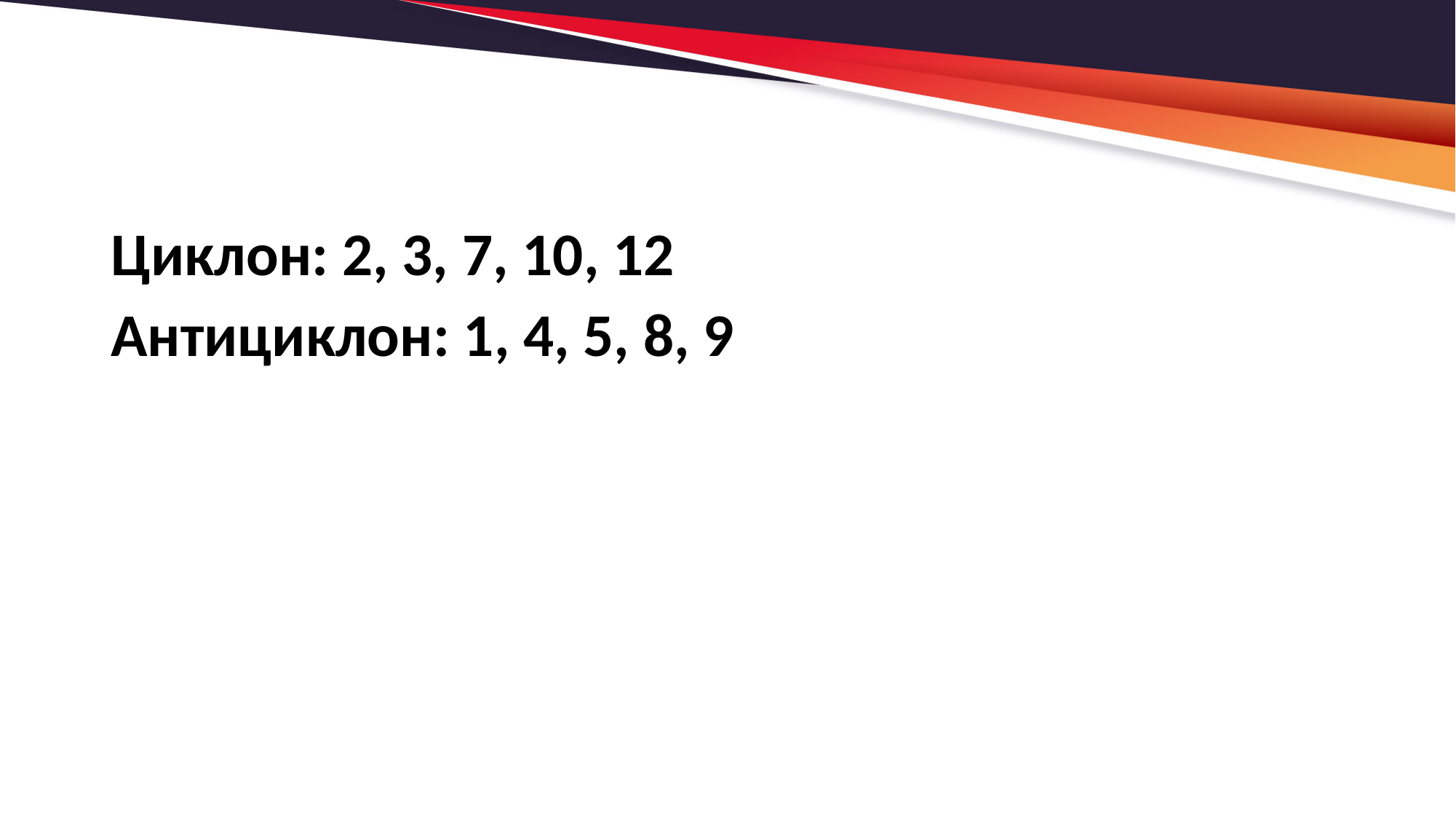

#
Циклон: 2, 3, 7, 10, 12
Антициклон: 1, 4, 5, 8, 9